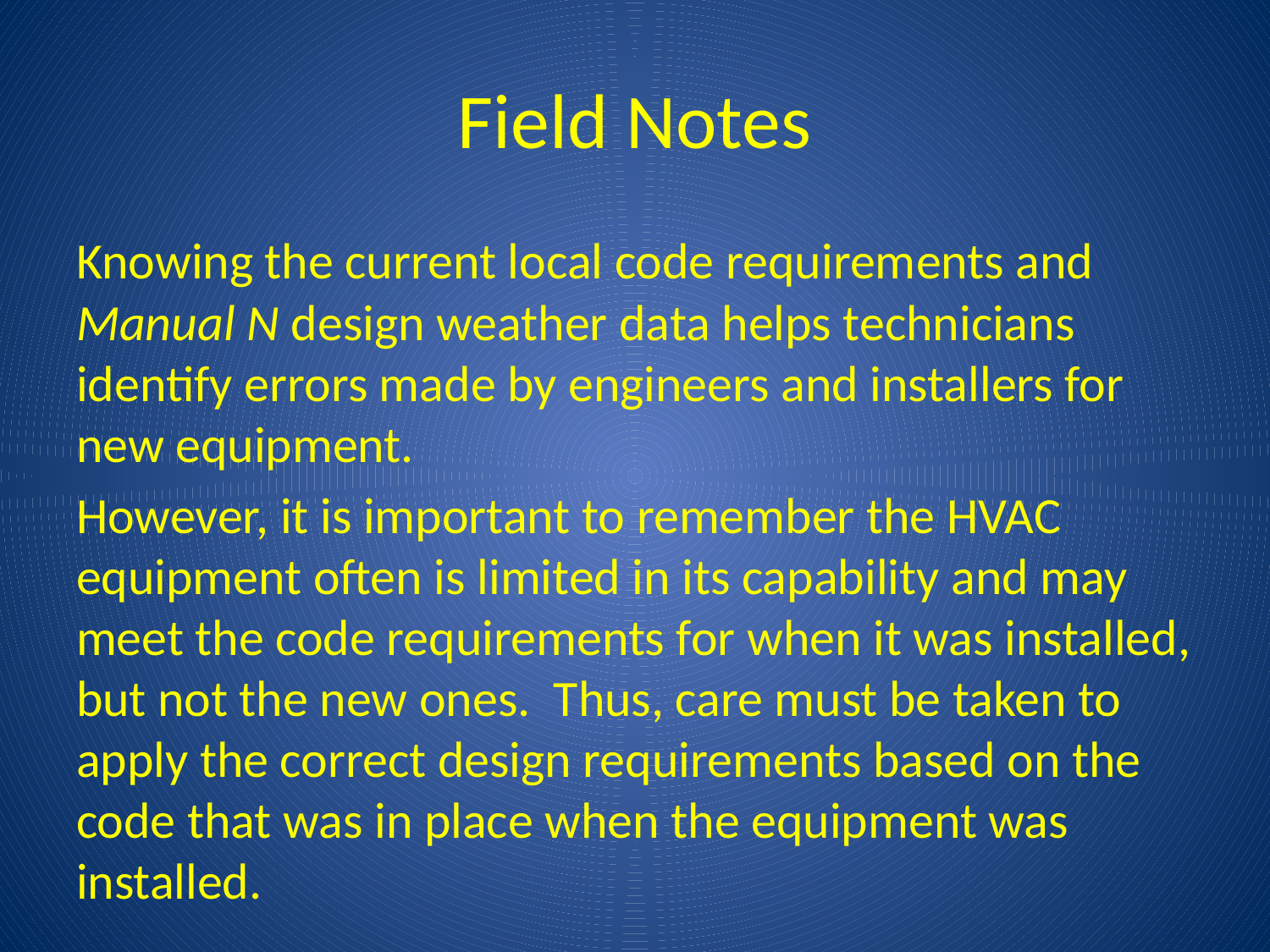

# Field Notes
Knowing the current local code requirements and Manual N design weather data helps technicians identify errors made by engineers and installers for new equipment.
However, it is important to remember the HVAC equipment often is limited in its capability and may meet the code requirements for when it was installed, but not the new ones.  Thus, care must be taken to apply the correct design requirements based on the code that was in place when the equipment was installed.